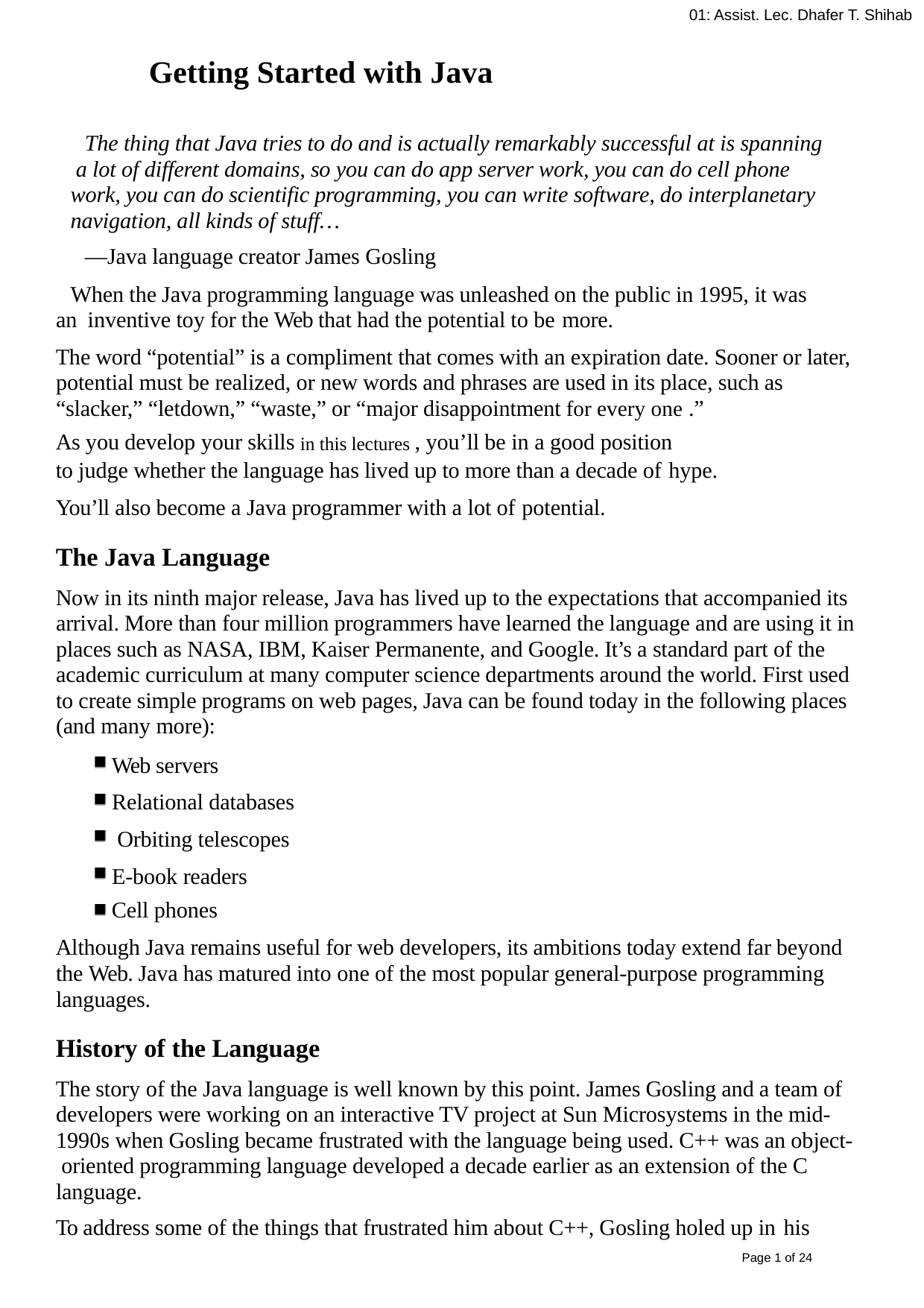

01: Assist. Lec. Dhafer T. Shihab
Getting Started with Java

The thing that Java tries to do and is actually remarkably successful at is spanning  a lot of different domains, so you can do app server work, you can do cell phone  work, you can do scientific programming, you can write software, do interplanetary  navigation, all kinds of stuff…
—Java language creator James Gosling
When the Java programming language was unleashed on the public in 1995, it was an  inventive toy for the Web that had the potential to be more.
The word “potential” is a compliment that comes with an expiration date. Sooner or later,  potential must be realized, or new words and phrases are used in its place, such as  “slacker,” “letdown,” “waste,” or “major disappointment for every one .”
As you develop your skills in this lectures , you’ll be in a good position
to judge whether the language has lived up to more than a decade of hype.
You’ll also become a Java programmer with a lot of potential.
The Java Language
Now in its ninth major release, Java has lived up to the expectations that accompanied its  arrival. More than four million programmers have learned the language and are using it in  places such as NASA, IBM, Kaiser Permanente, and Google. It’s a standard part of the  academic curriculum at many computer science departments around the world. First used  to create simple programs on web pages, Java can be found today in the following places  (and many more):
Web servers  Relational databases  Orbiting telescopes  E-book readers
Cell phones
Although Java remains useful for web developers, its ambitions today extend far beyond  the Web. Java has matured into one of the most popular general-purpose programming  languages.
History of the Language
The story of the Java language is well known by this point. James Gosling and a team of  developers were working on an interactive TV project at Sun Microsystems in the mid-  1990s when Gosling became frustrated with the language being used. C++ was an object-  oriented programming language developed a decade earlier as an extension of the C  language.
To address some of the things that frustrated him about C++, Gosling holed up in his

Page 1 of 24